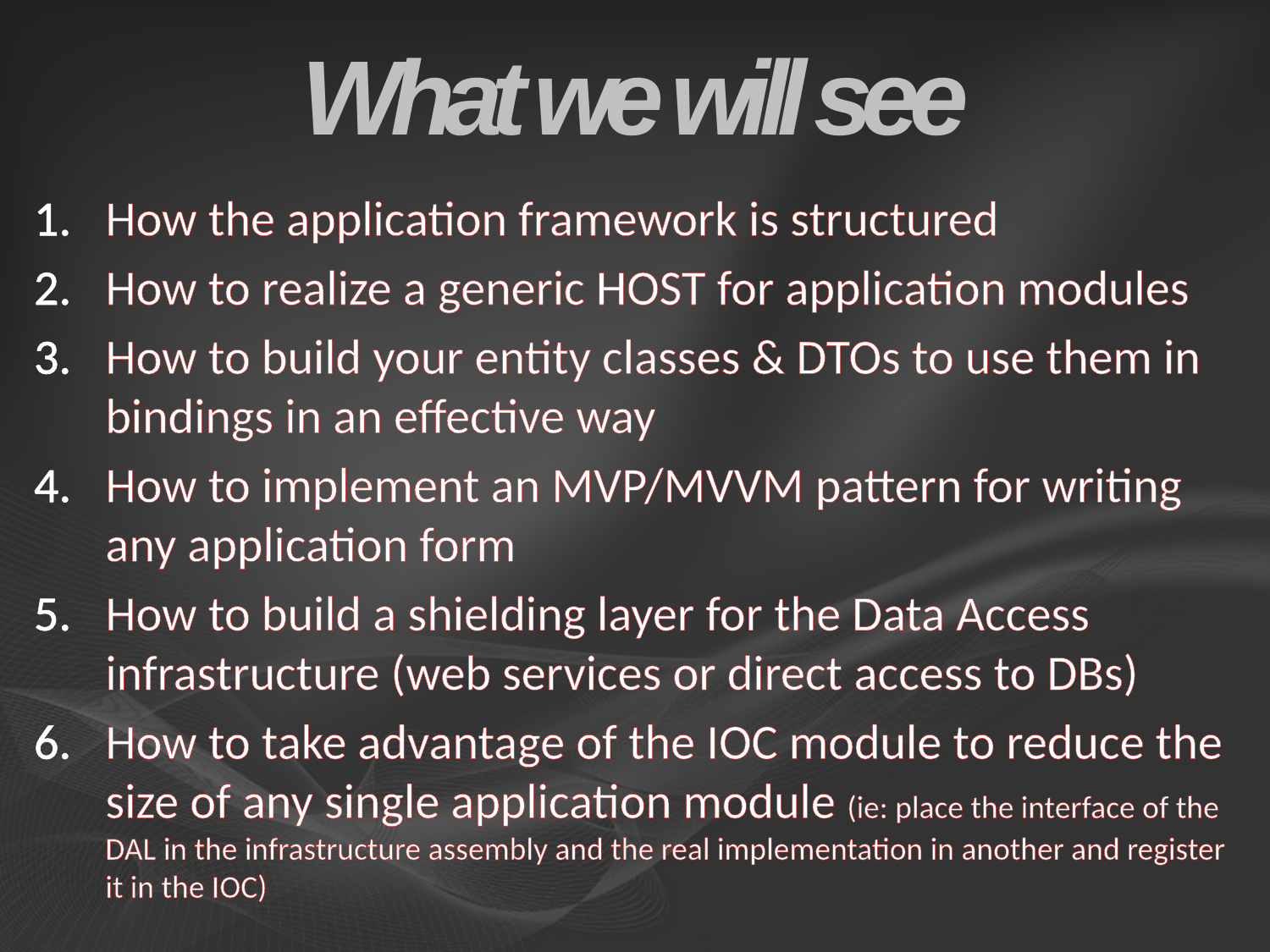

# What we will see
How the application framework is structured
How to realize a generic HOST for application modules
How to build your entity classes & DTOs to use them in bindings in an effective way
How to implement an MVP/MVVM pattern for writing any application form
How to build a shielding layer for the Data Access infrastructure (web services or direct access to DBs)
How to take advantage of the IOC module to reduce the size of any single application module (ie: place the interface of the DAL in the infrastructure assembly and the real implementation in another and register it in the IOC)